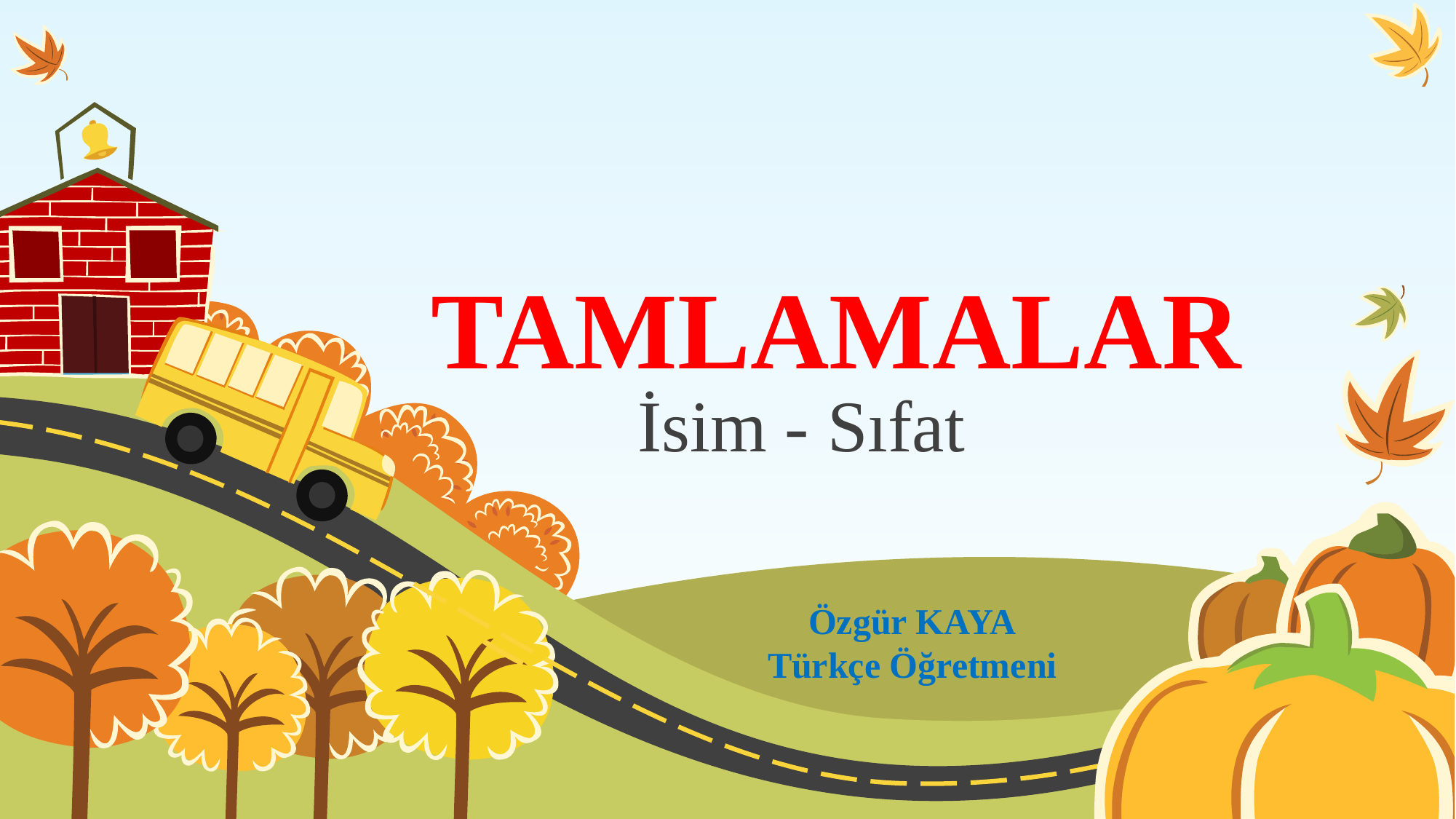

# TAMLAMALAR
İsim - Sıfat
Özgür KAYA
Türkçe Öğretmeni